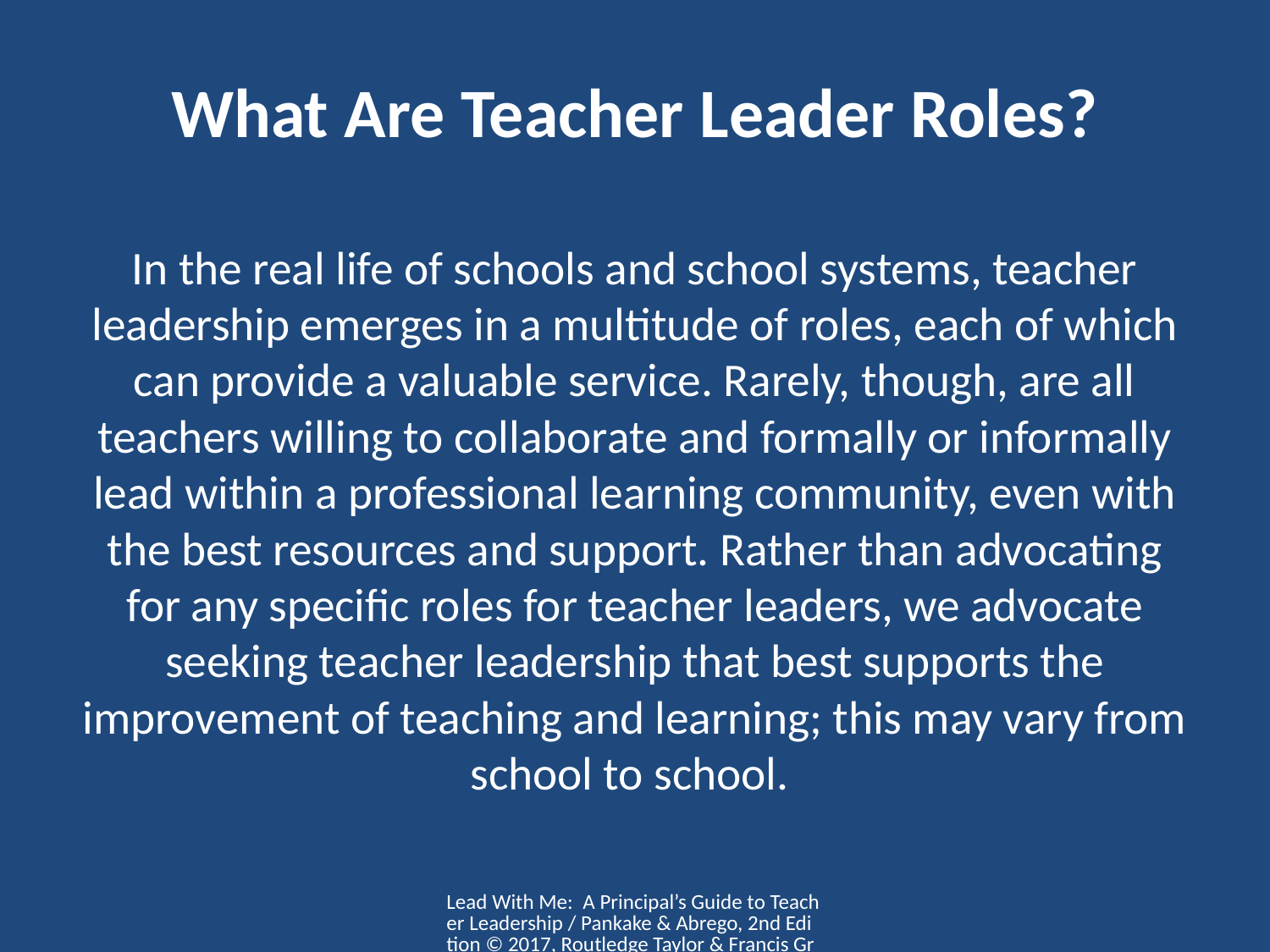

What Are Teacher Leader Roles?
# In the real life of schools and school systems, teacher leadership emerges in a multitude of roles, each of which can provide a valuable service. Rarely, though, are all teachers willing to collaborate and formally or informally lead within a professional learning community, even with the best resources and support. Rather than advocating for any specific roles for teacher leaders, we advocate seeking teacher leadership that best supports the improvement of teaching and learning; this may vary from school to school.
Lead With Me:  A Principal’s Guide to Teacher Leadership / Pankake & Abrego, 2nd Edition © 2017, Routledge Taylor & Francis Group